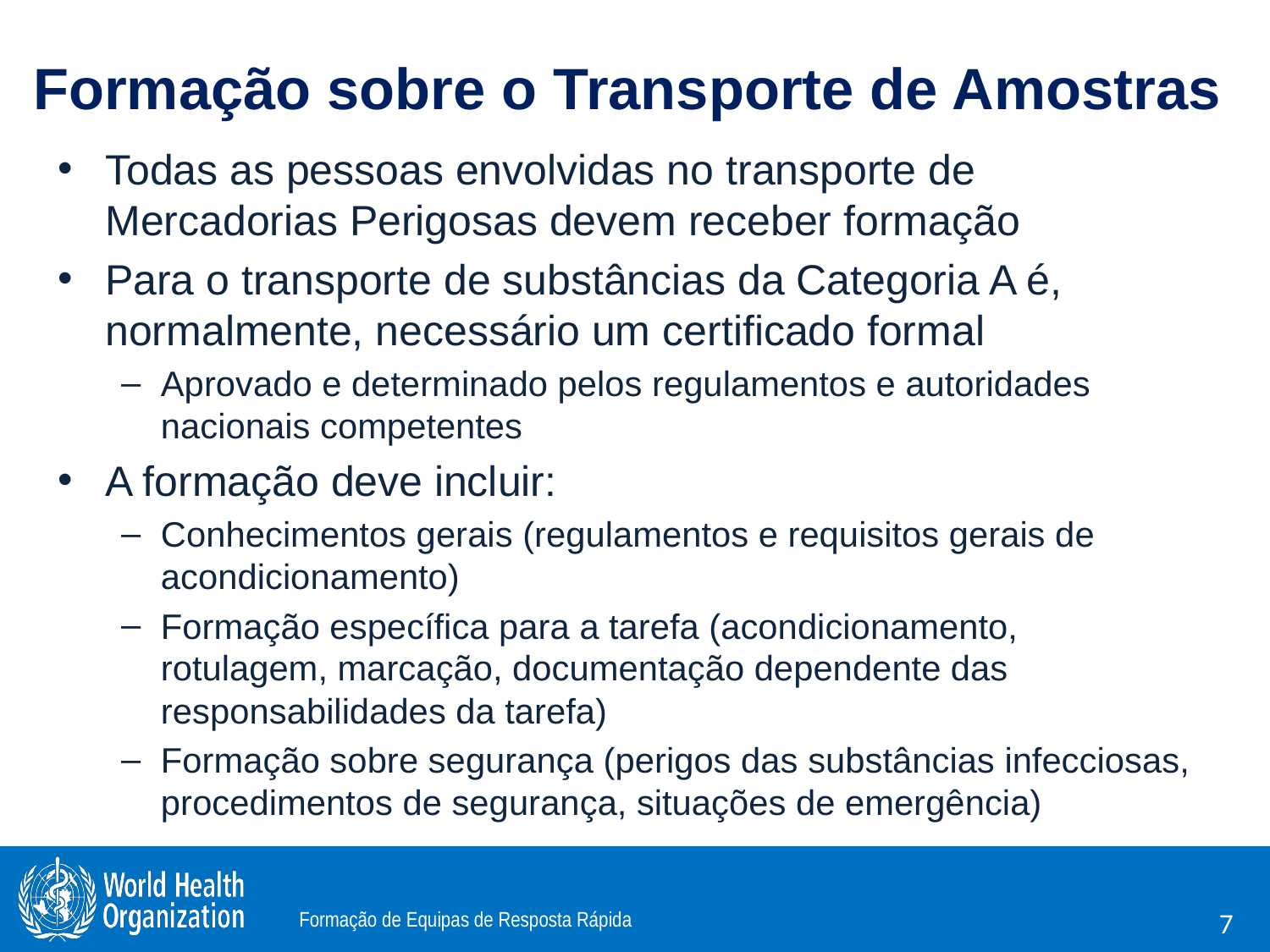

# Formação sobre o Transporte de Amostras
Todas as pessoas envolvidas no transporte de Mercadorias Perigosas devem receber formação
Para o transporte de substâncias da Categoria A é, normalmente, necessário um certificado formal
Aprovado e determinado pelos regulamentos e autoridades nacionais competentes
A formação deve incluir:
Conhecimentos gerais (regulamentos e requisitos gerais de acondicionamento)
Formação específica para a tarefa (acondicionamento, rotulagem, marcação, documentação dependente das responsabilidades da tarefa)
Formação sobre segurança (perigos das substâncias infecciosas, procedimentos de segurança, situações de emergência)